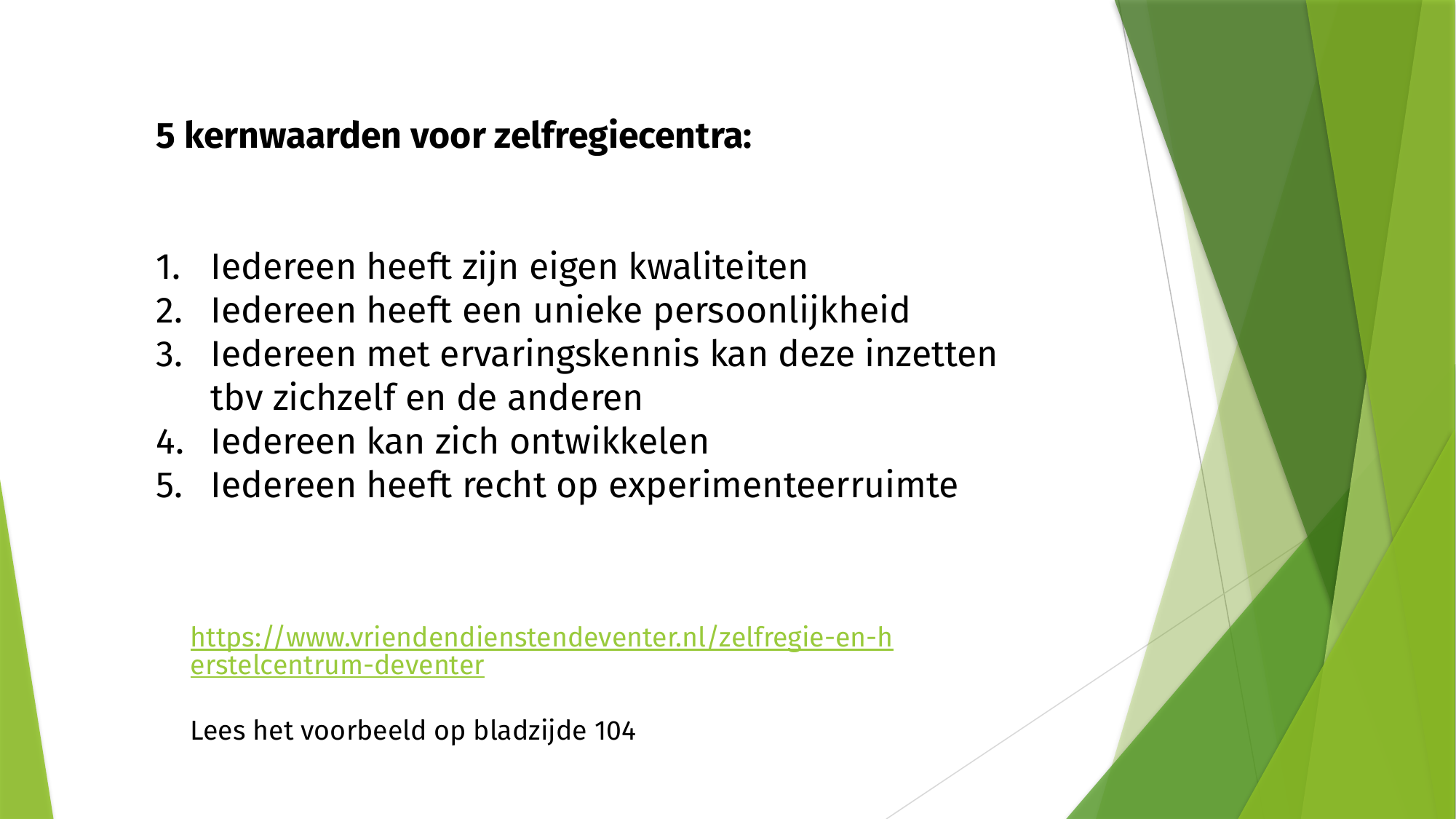

5 kernwaarden voor zelfregiecentra:

Iedereen heeft zijn eigen kwaliteiten
Iedereen heeft een unieke persoonlijkheid
Iedereen met ervaringskennis kan deze inzetten tbv zichzelf en de anderen
Iedereen kan zich ontwikkelen
Iedereen heeft recht op experimenteerruimte

https://www.vriendendienstendeventer.nl/zelfregie-en-herstelcentrum-deventer

Lees het voorbeeld op bladzijde 104